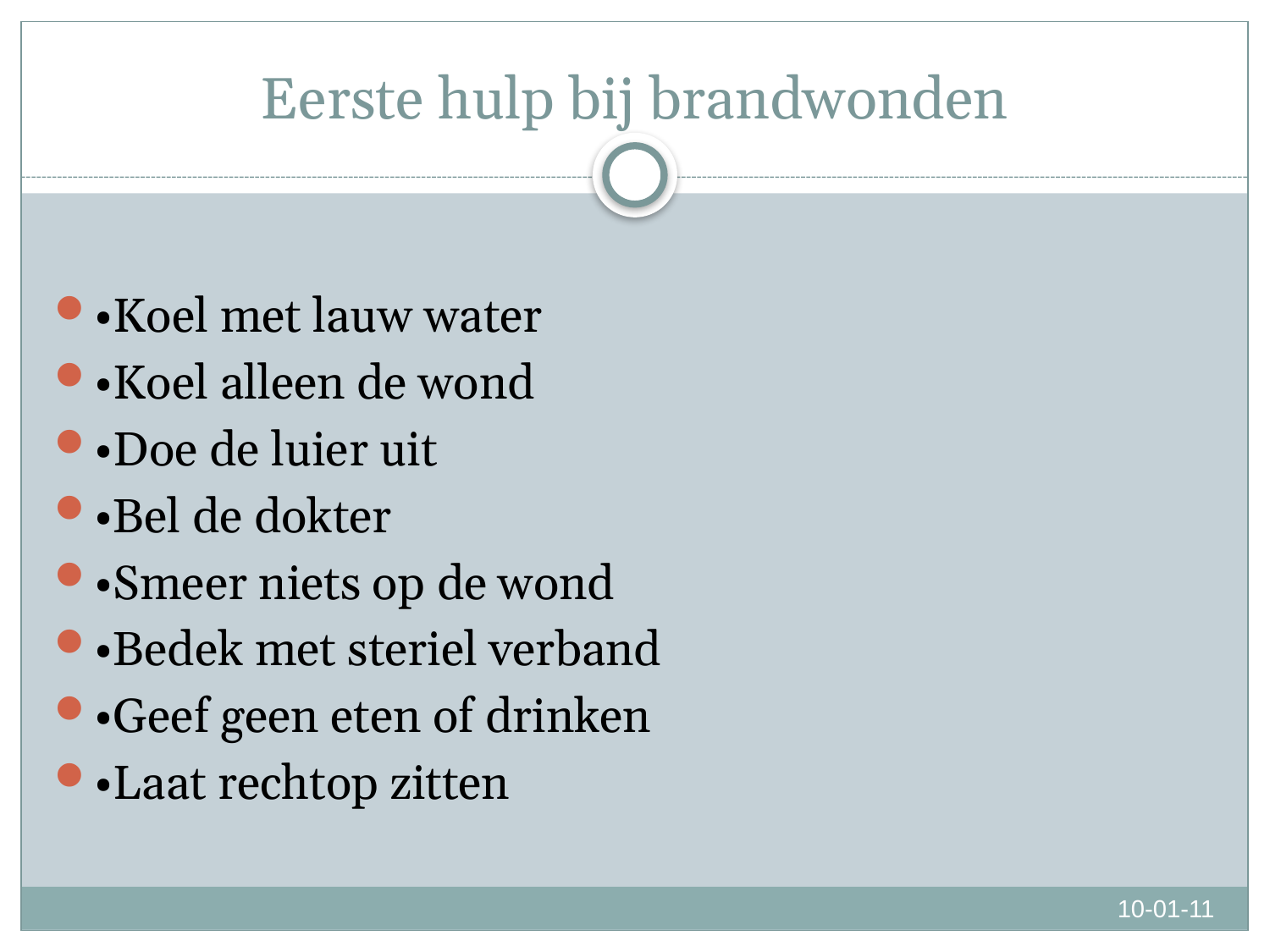

# Eerste hulp bij brandwonden

•Koel met lauw water
•Koel alleen de wond
•Doe de luier uit
•Bel de dokter
•Smeer niets op de wond
•Bedek met steriel verband
•Geef geen eten of drinken
•Laat rechtop zitten

10-01-11